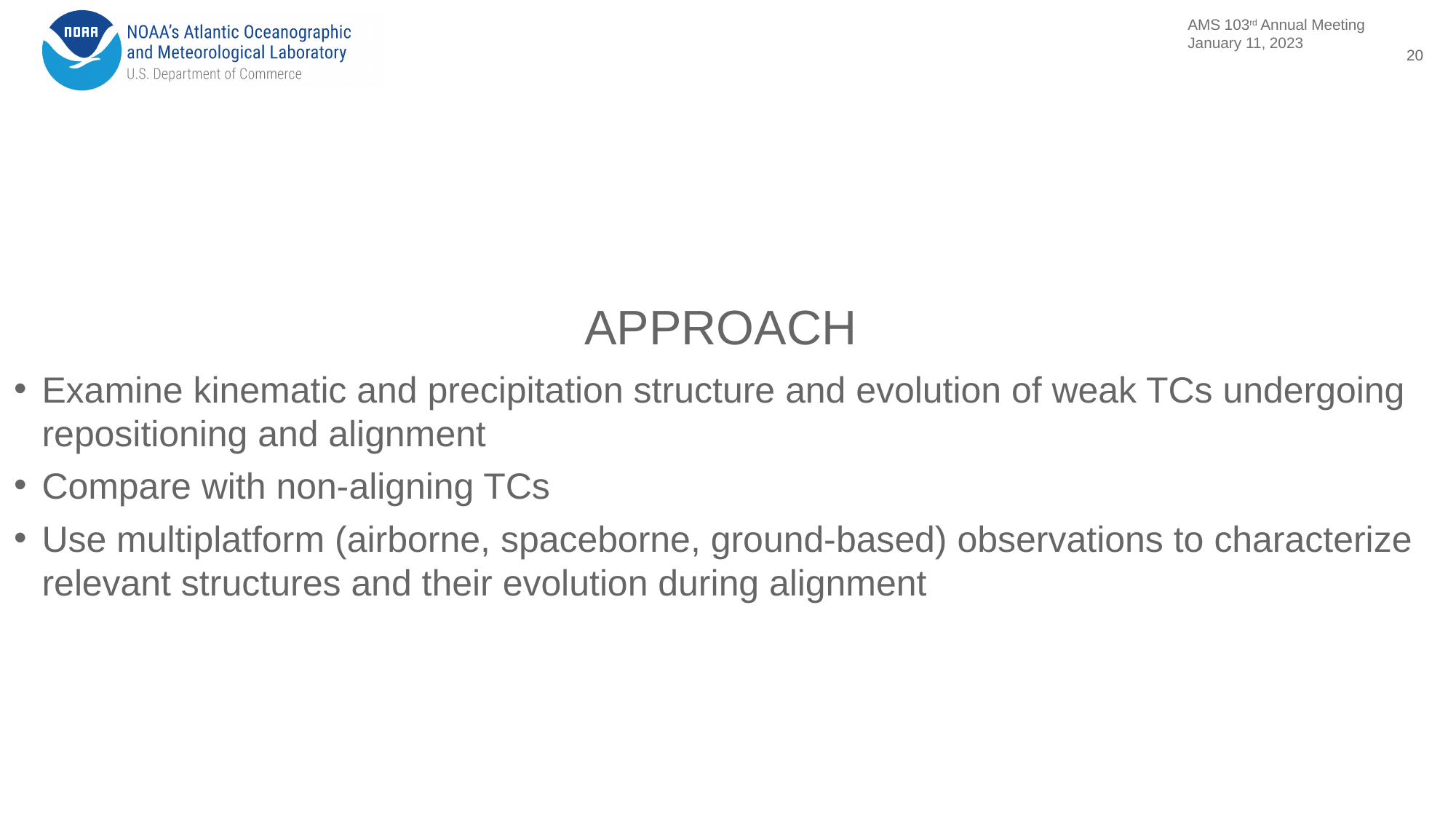

20
APPROACH
Examine kinematic and precipitation structure and evolution of weak TCs undergoing repositioning and alignment
Compare with non-aligning TCs
Use multiplatform (airborne, spaceborne, ground-based) observations to characterize relevant structures and their evolution during alignment